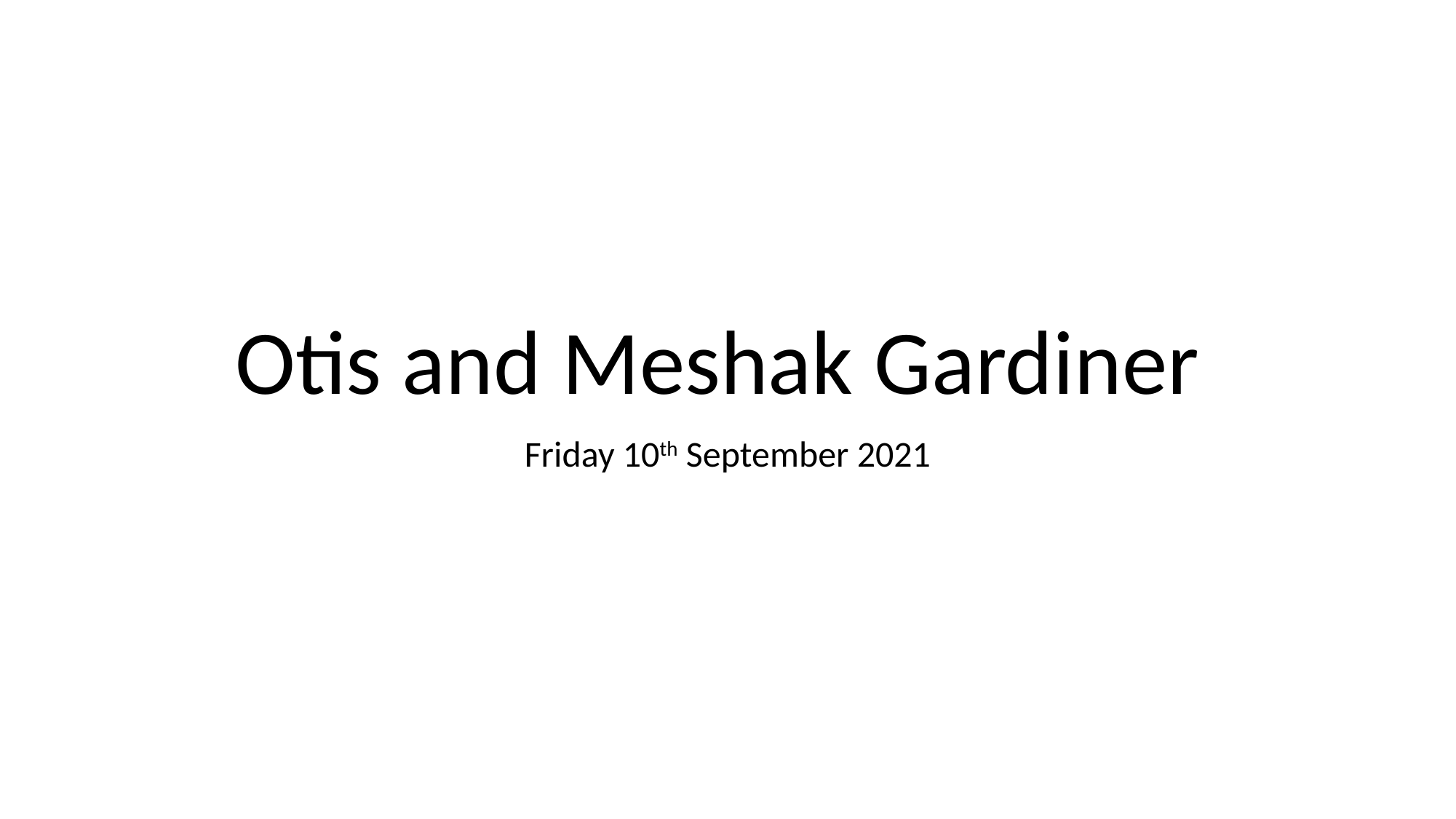

# Otis and Meshak Gardiner
Friday 10th September 2021